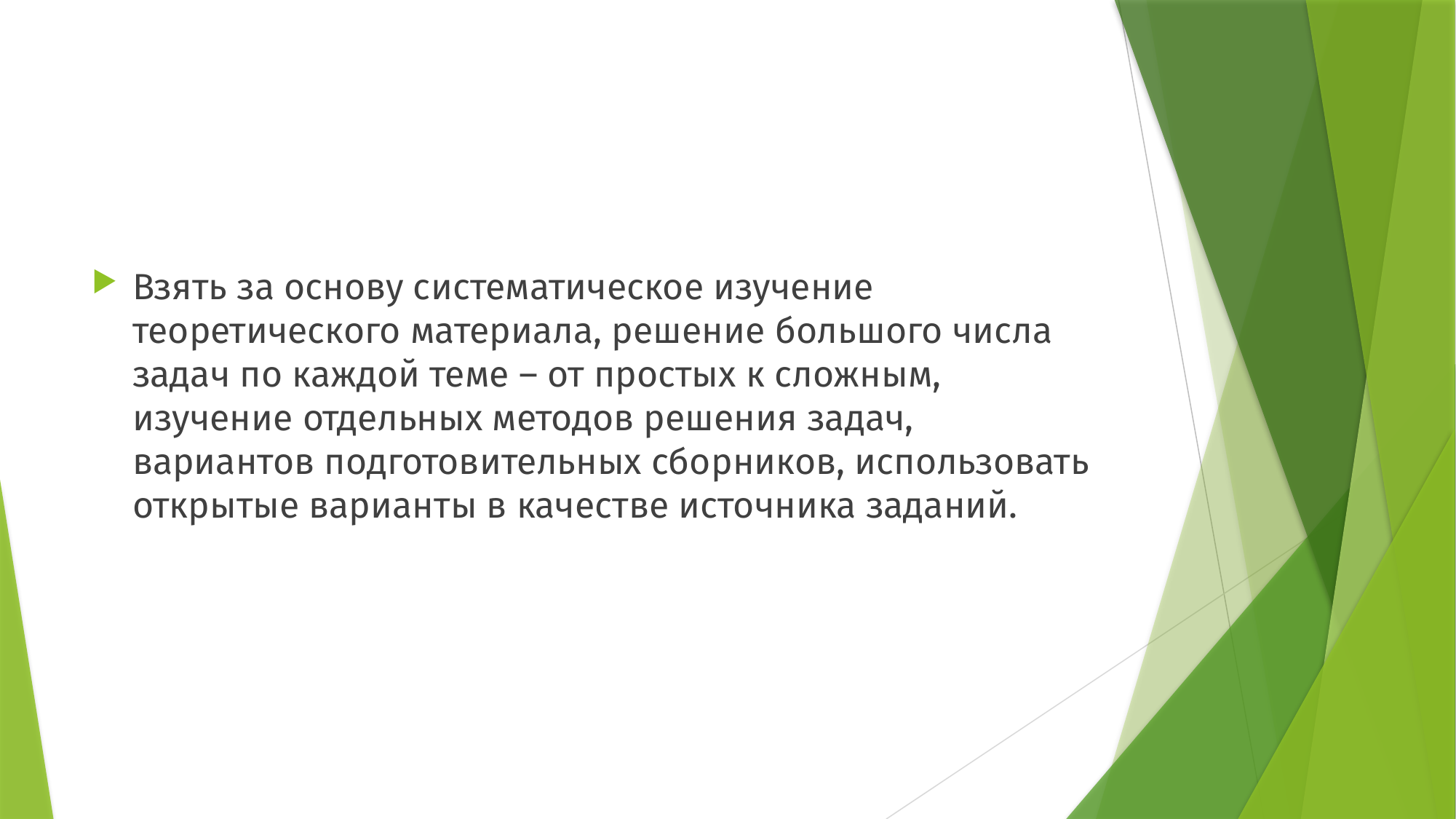

#
Взять за основу систематическое изучение теоретического материала, решение большого числа задач по каждой теме – от простых к сложным, изучение отдельных методов решения задач, вариантов подготовительных сборников, использовать открытые варианты в качестве источника заданий.